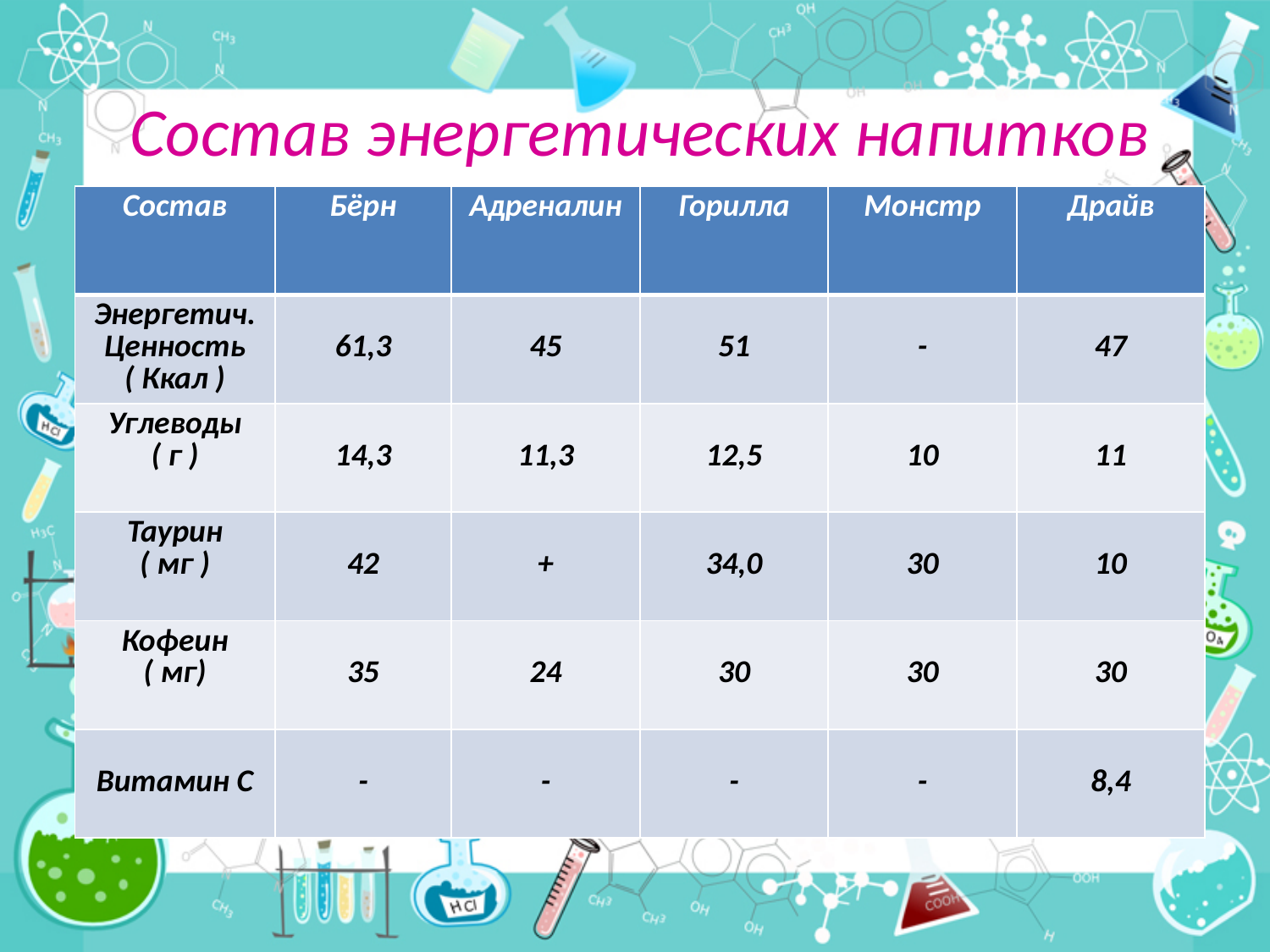

# Состав энергетических напитков
| Состав | Бёрн | Адреналин | Горилла | Монстр | Драйв |
| --- | --- | --- | --- | --- | --- |
| Энергетич. Ценность ( Ккал ) | 61,3 | 45 | 51 | - | 47 |
| Углеводы ( г ) | 14,3 | 11,3 | 12,5 | 10 | 11 |
| Таурин ( мг ) | 42 | + | 34,0 | 30 | 10 |
| Кофеин ( мг) | 35 | 24 | 30 | 30 | 30 |
| Витамин С | - | - | - | - | 8,4 |